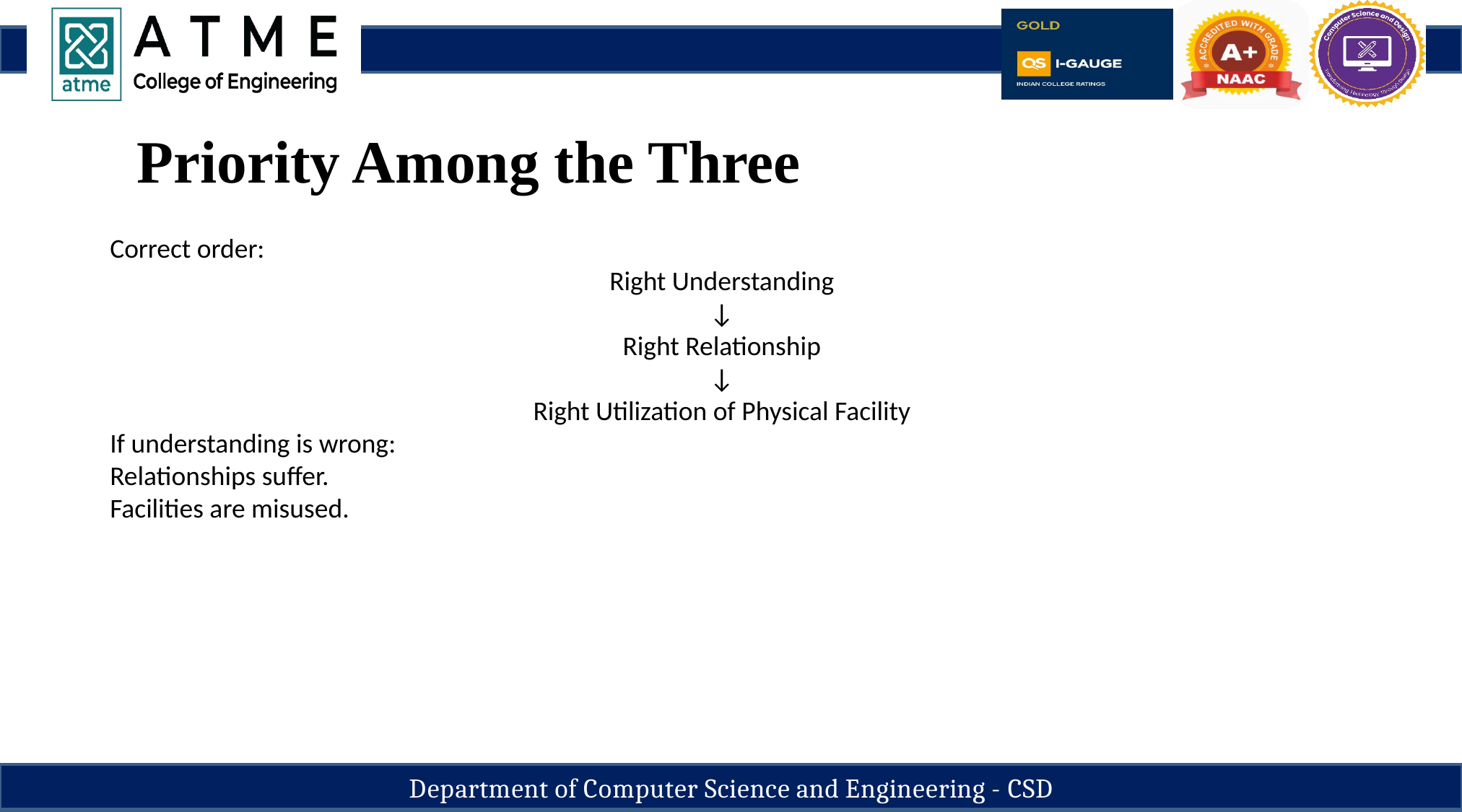

Priority Among the Three
Correct order:
Right Understanding
↓
Right Relationship
↓
Right Utilization of Physical Facility
If understanding is wrong:
Relationships suffer.
Facilities are misused.

Department of Computer Science and Engineering - CSD